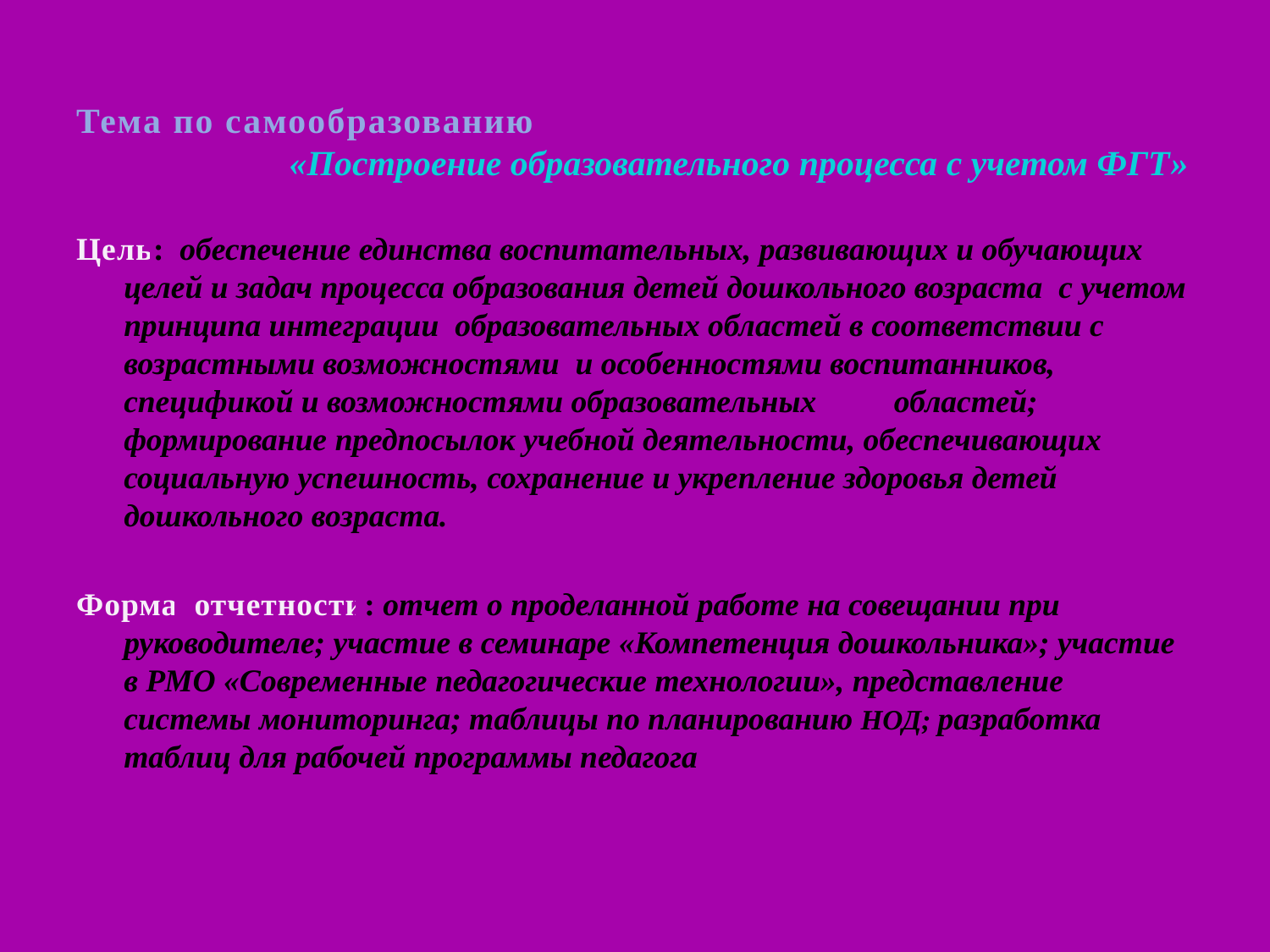

# Тема по самообразованию «Построение образовательного процесса с учетом ФГТ»
Цель:  обеспечение единства воспитательных, развивающих и обучающих целей и задач процесса образования детей дошкольного возраста  с учетом принципа интеграции  образовательных областей в соответствии с возрастными возможностями  и особенностями воспитанников, спецификой и возможностями образовательных	 областей;  формирование предпосылок учебной деятельности, обеспечивающих   социальную успешность, сохранение и укрепление здоровья детей дошкольного возраста.

Форма  отчетности: отчет о проделанной работе на совещании при руководителе; участие в семинаре «Компетенция дошкольника»; участие в РМО «Современные педагогические технологии», представление системы мониторинга; таблицы по планированию НОД; разработка таблиц для рабочей программы педагога